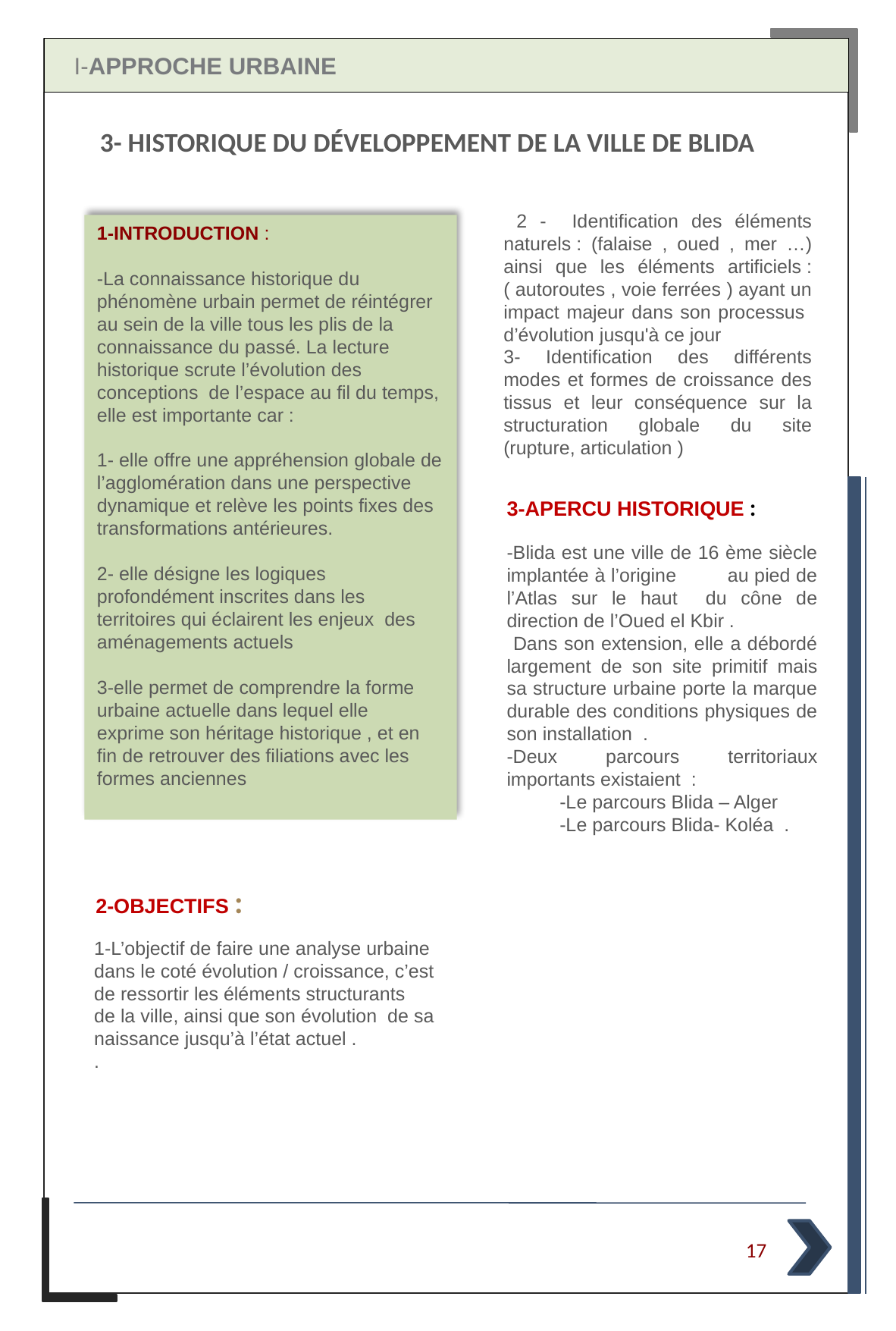

I-APPROCHE URBAINE
3- HISTORIQUE DU DÉVELOPPEMENT DE LA VILLE DE BLIDA

 2 -  Identification des éléments naturels : (falaise , oued , mer …) ainsi que les éléments artificiels :( autoroutes , voie ferrées ) ayant un impact majeur dans son processus  d’évolution jusqu'à ce jour
3- Identification des différents modes et formes de croissance des tissus et leur conséquence sur la structuration globale du site (rupture, articulation )
1-INTRODUCTION :

-La connaissance historique du phénomène urbain permet de réintégrer au sein de la ville tous les plis de la connaissance du passé. La lecture historique scrute l’évolution des conceptions  de l’espace au fil du temps, elle est importante car :

1- elle offre une appréhension globale de l’agglomération dans une perspective dynamique et relève les points fixes des transformations antérieures.

2- elle désigne les logiques profondément inscrites dans les territoires qui éclairent les enjeux  des aménagements actuels

3-elle permet de comprendre la forme urbaine actuelle dans lequel elle  exprime son héritage historique , et en fin de retrouver des filiations avec les formes anciennes

3-APERCU HISTORIQUE :

-Blida est une ville de 16 ème siècle implantée à l’origine         au pied de l’Atlas sur le haut  du cône de direction de l’Oued el Kbir .
 Dans son extension, elle a débordé largement de son site primitif mais sa structure urbaine porte la marque durable des conditions physiques de son installation  .
-Deux parcours territoriaux importants existaient  :
          -Le parcours Blida – Alger
          -Le parcours Blida- Koléa  .

2-OBJECTIFS :
1-L’objectif de faire une analyse urbaine   dans le coté évolution / croissance, c’est de ressortir les éléments structurants
de la ville, ainsi que son évolution  de sa naissance jusqu’à l’état actuel .
.

17